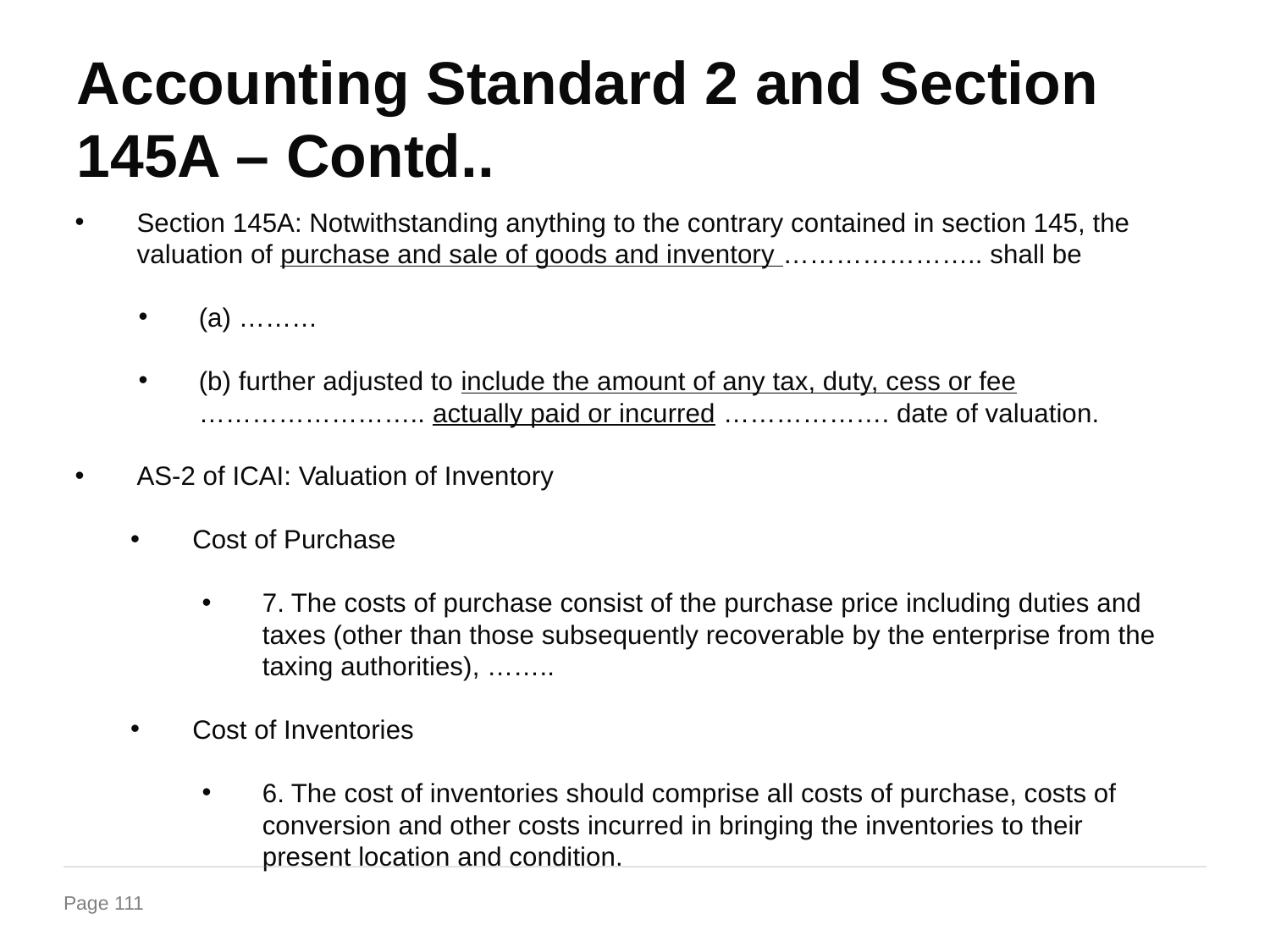

# Accounting Standard 2 and Section 145A – Contd..
Section 145A: Notwithstanding anything to the contrary contained in section 145, the valuation of purchase and sale of goods and inventory ………………….. shall be
(a) ………
(b) further adjusted to include the amount of any tax, duty, cess or fee …………………….. actually paid or incurred ………………. date of valuation.
AS-2 of ICAI: Valuation of Inventory
Cost of Purchase
7. The costs of purchase consist of the purchase price including duties and taxes (other than those subsequently recoverable by the enterprise from the taxing authorities), ……..
Cost of Inventories
6. The cost of inventories should comprise all costs of purchase, costs of conversion and other costs incurred in bringing the inventories to their present location and condition.

111